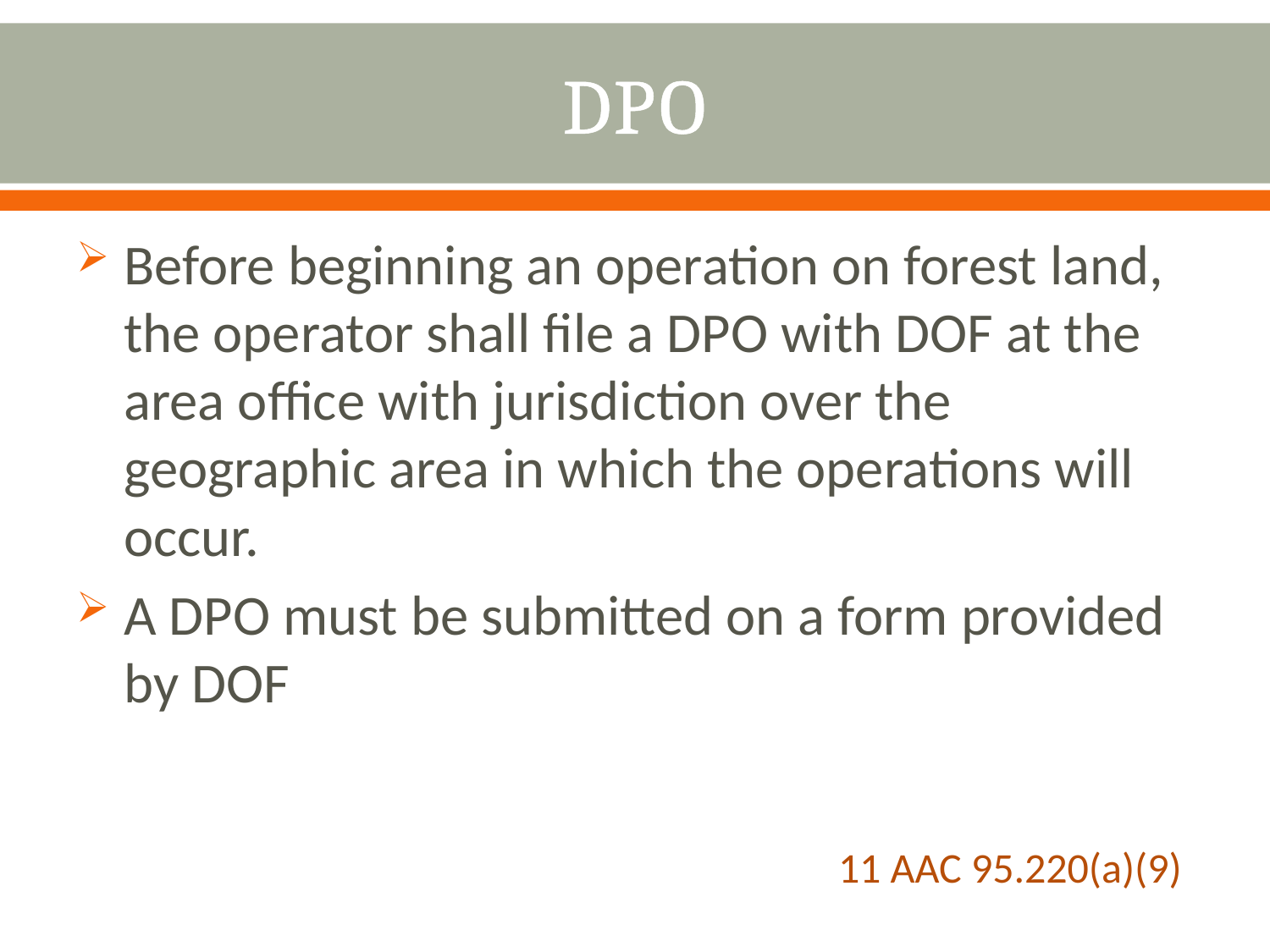

# DPO
Before beginning an operation on forest land, the operator shall file a DPO with DOF at the area office with jurisdiction over the geographic area in which the operations will occur.
A DPO must be submitted on a form provided by DOF

						11 AAC 95.220(a)(9)